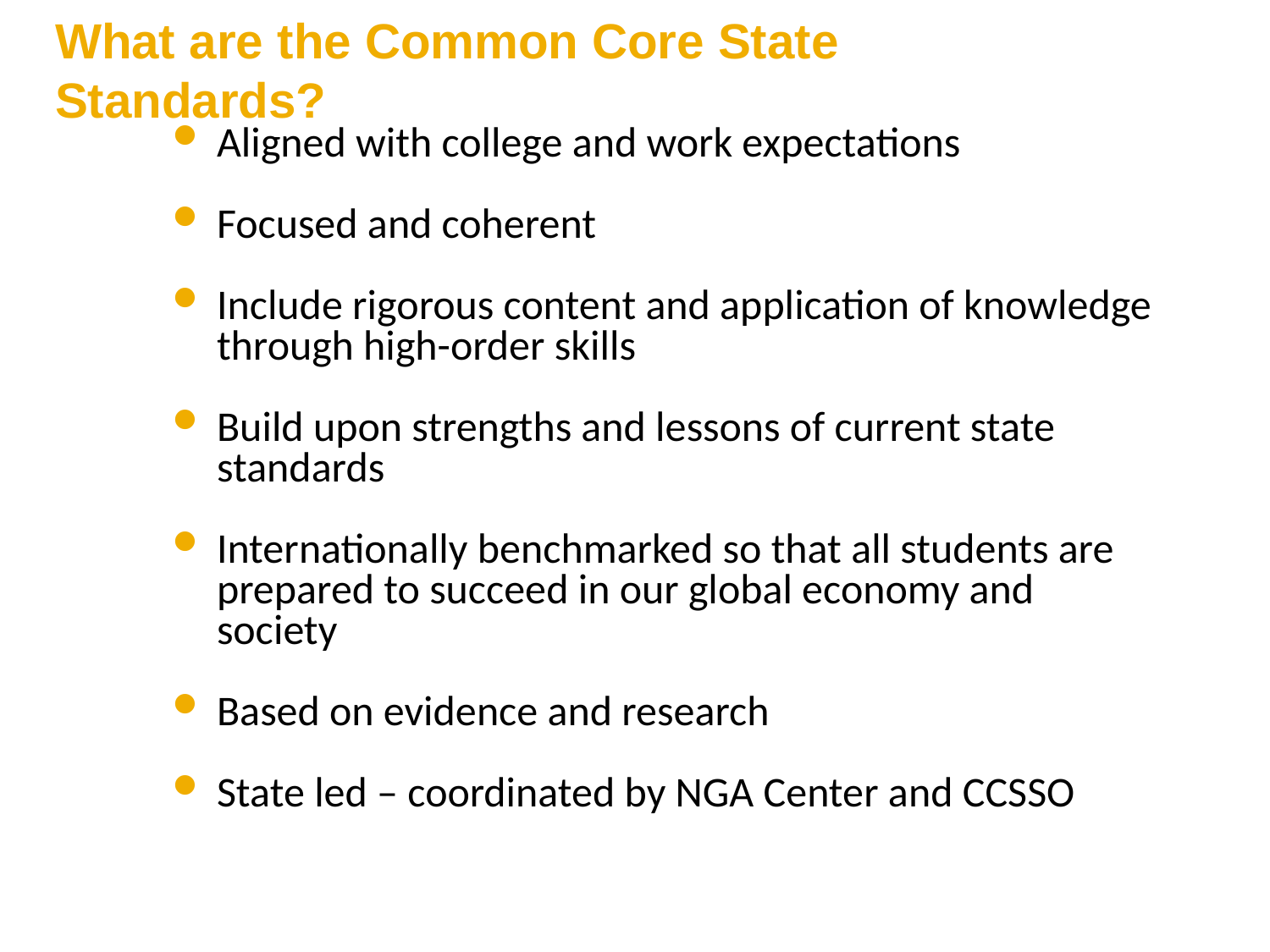

What are the Common Core State Standards?

Aligned with college and work expectations

Focused and coherent

Include rigorous content and application of knowledge through high-order skills

Build upon strengths and lessons of current state standards

Internationally benchmarked so that all students are prepared to succeed in our global economy and society

Based on evidence and research
State led – coordinated by NGA Center and CCSSO